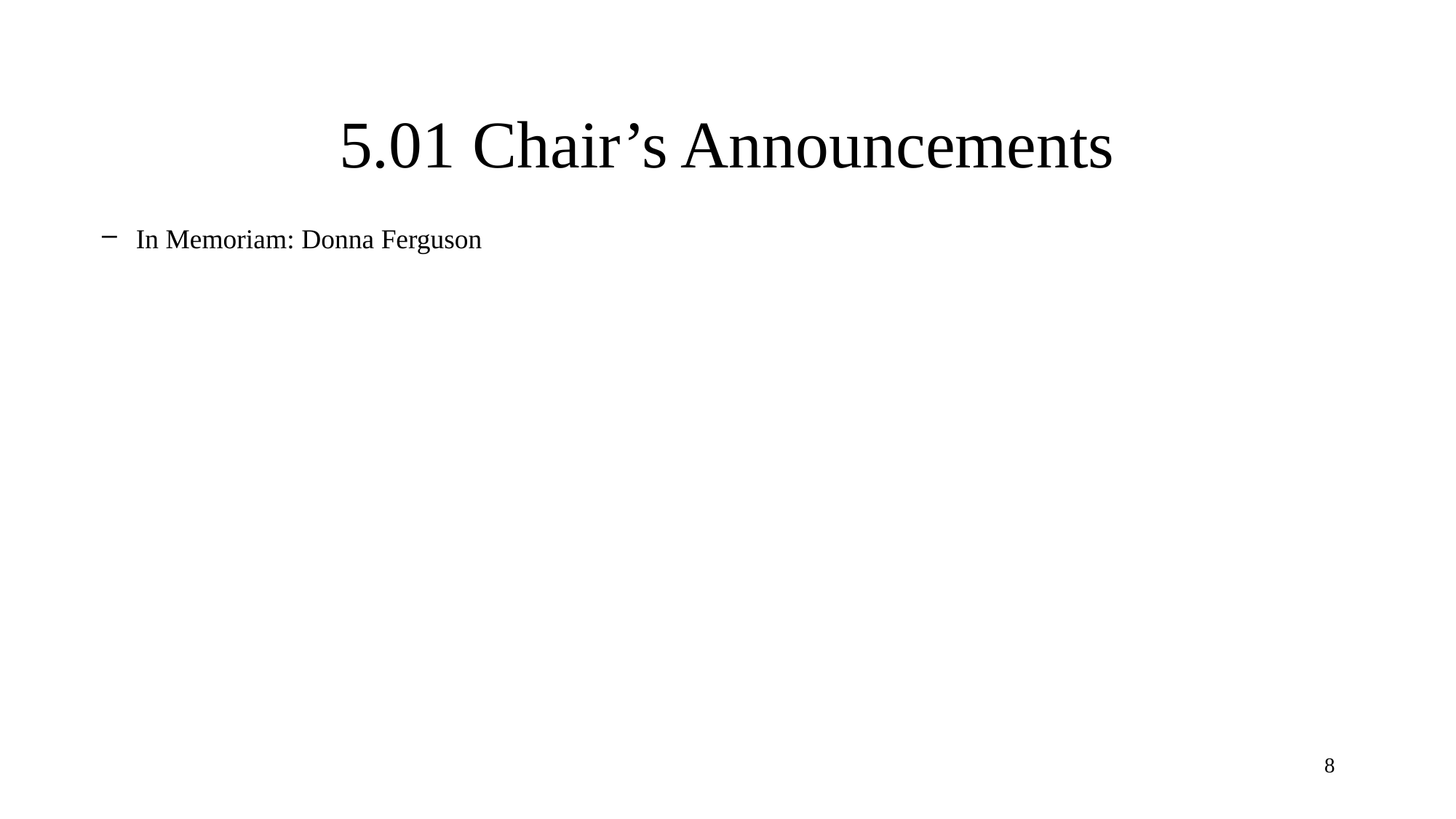

# 5.01 Chair’s Announcements
In Memoriam: Donna Ferguson

8